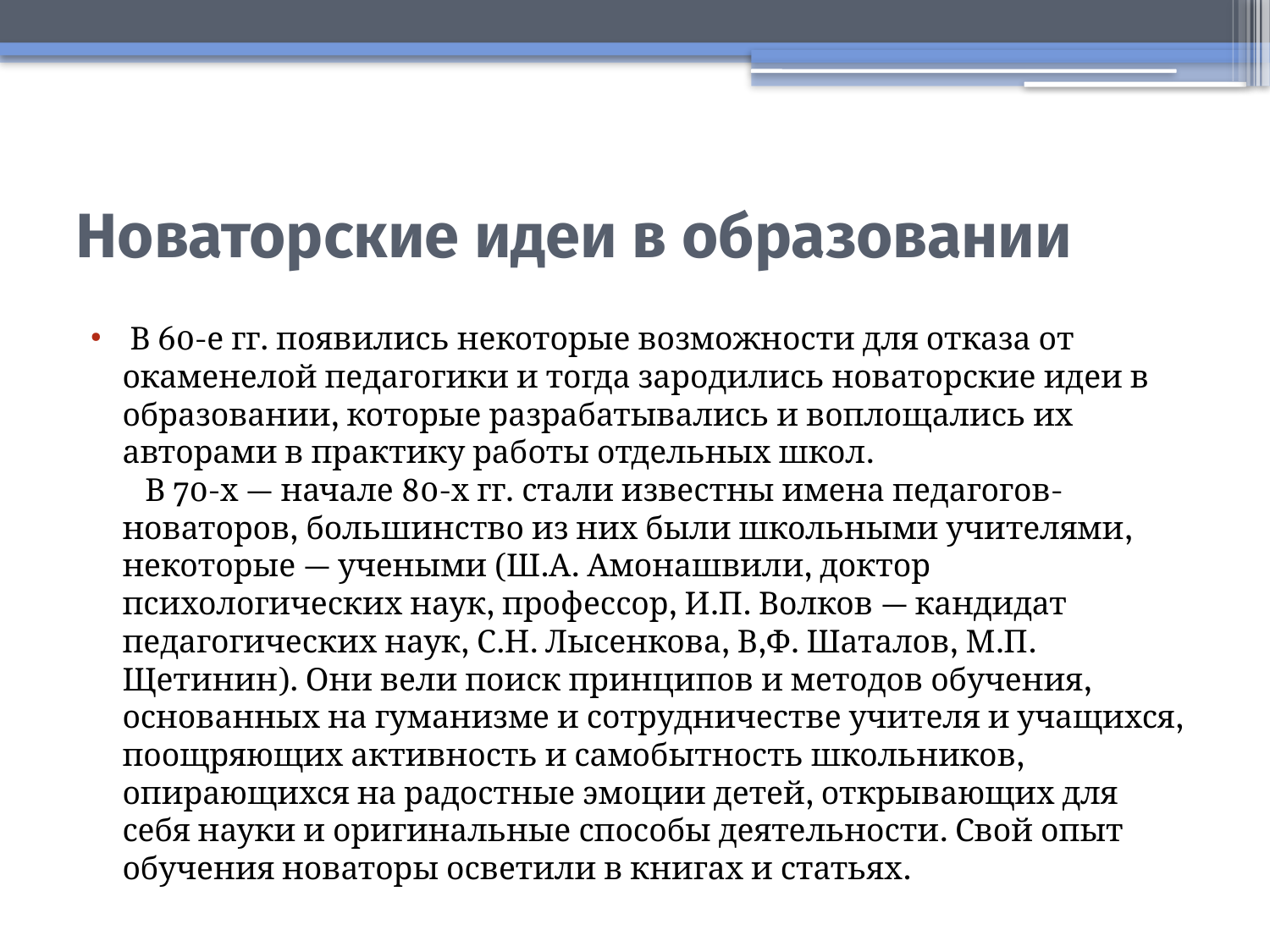

# Новаторские идеи в образовании
 В 60-е гг. появились некоторые возможности для отказа от окаменелой педагогики и тогда зародились новаторские идеи в образовании, которые разрабатывались и воплощались их авторами в практику работы отдельных школ.
   В 70-х — начале 80-х гг. стали известны имена педагогов-новаторов, большинство из них были школьными учителями, некоторые — учеными (Ш.А. Амонашвили, доктор психологических наук, профессор, И.П. Волков — кандидат педагогических наук, С.Н. Лысенкова, В,Ф. Шаталов, М.П. Щетинин). Они вели поиск принципов и методов обучения, основанных на гуманизме и сотрудничестве учителя и учащихся, поощряющих активность и самобытность школьников, опирающихся на радостные эмоции детей, открывающих для себя науки и оригинальные способы деятельности. Свой опыт обучения новаторы осветили в книгах и статьях.